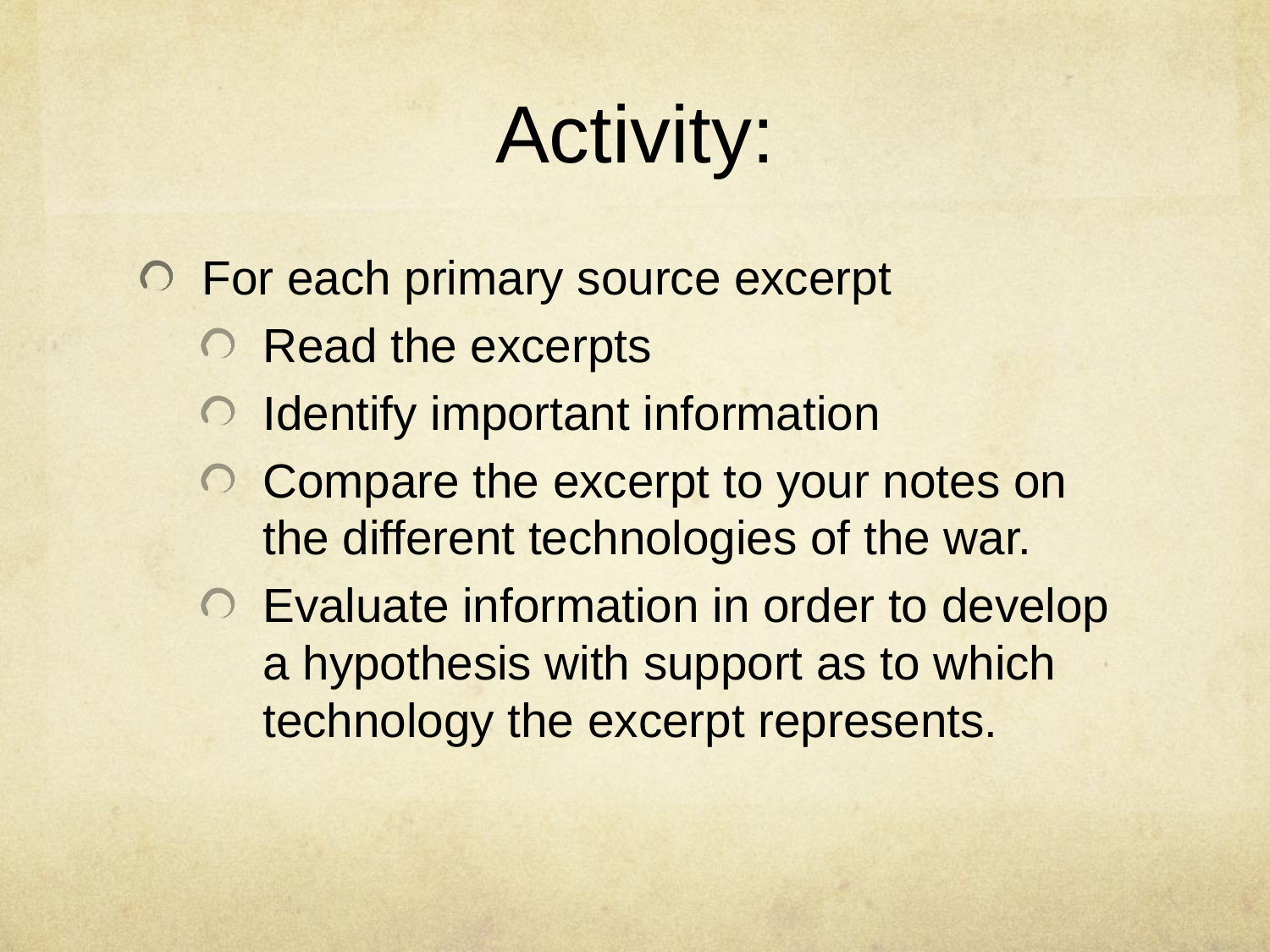

# Activity:
For each primary source excerpt
Read the excerpts
Identify important information
Compare the excerpt to your notes on the different technologies of the war.
Evaluate information in order to develop a hypothesis with support as to which technology the excerpt represents.